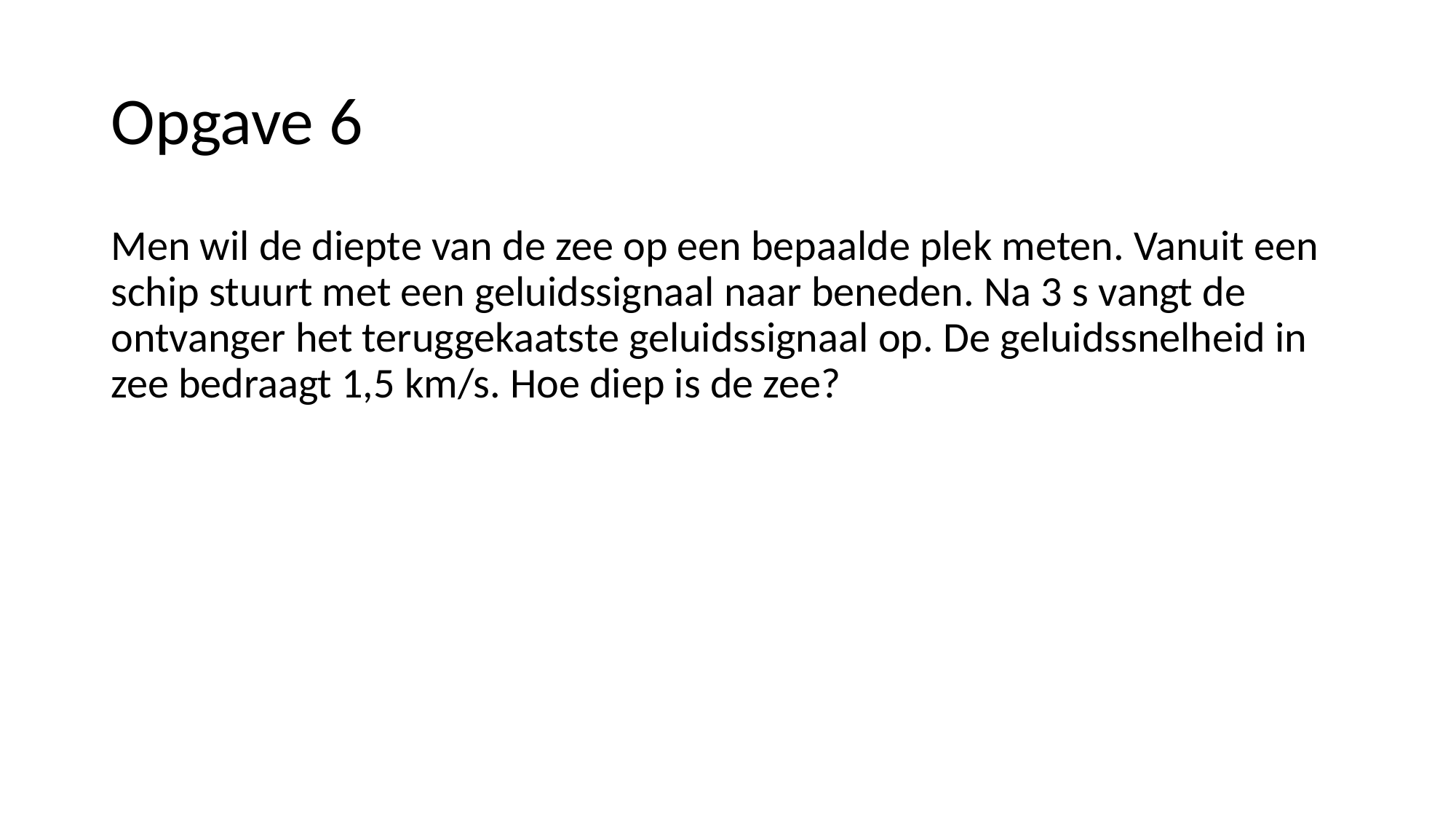

# Opgave 6
Men wil de diepte van de zee op een bepaalde plek meten. Vanuit een schip stuurt met een geluidssignaal naar beneden. Na 3 s vangt de ontvanger het teruggekaatste geluidssignaal op. De geluidssnelheid in zee bedraagt 1,5 km/s. Hoe diep is de zee?